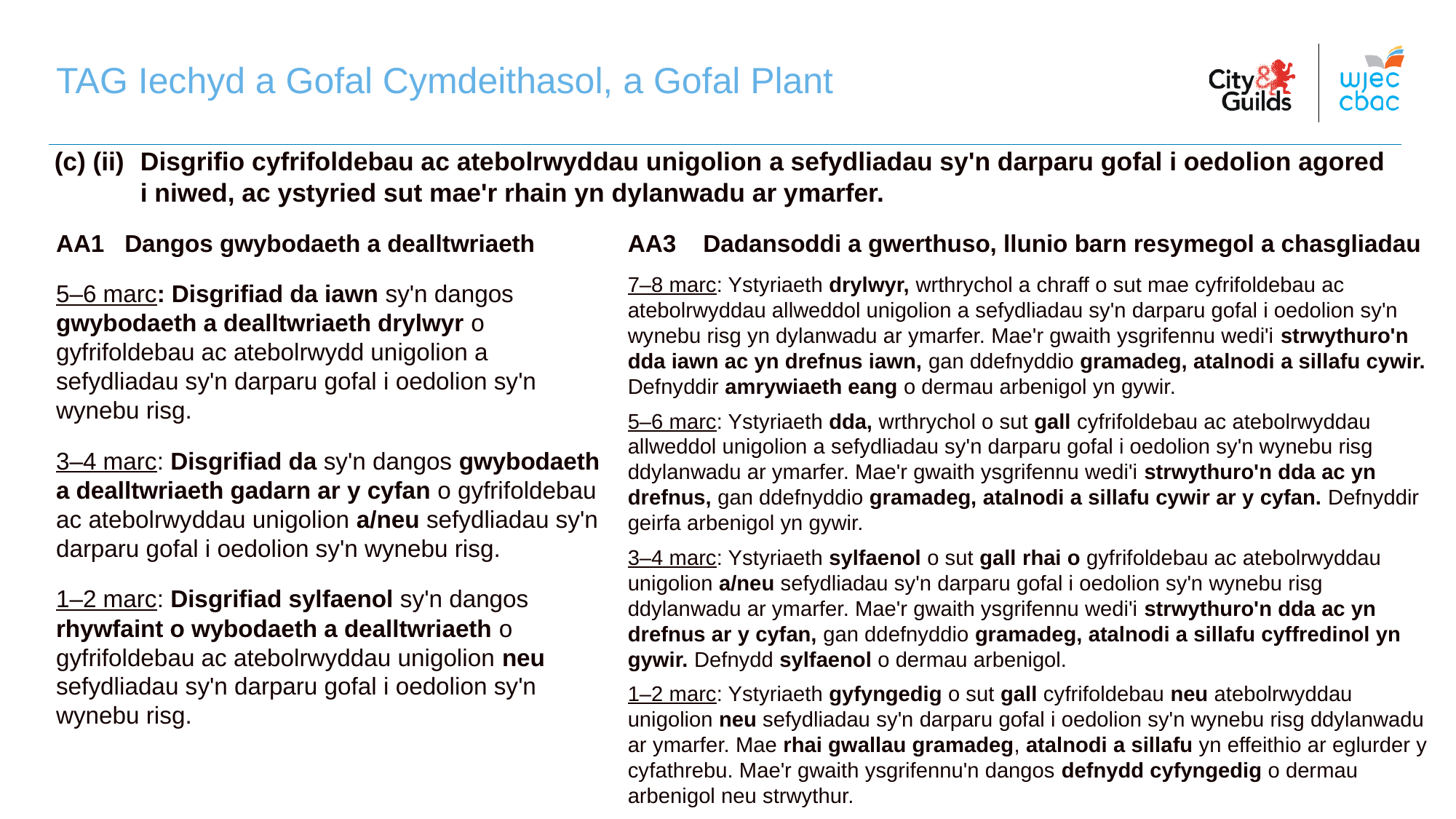

TAG Iechyd a Gofal Cymdeithasol, a Gofal Plant
(c) (ii)	Disgrifio cyfrifoldebau ac atebolrwyddau unigolion a sefydliadau sy'n darparu gofal i oedolion agored i niwed, ac ystyried sut mae'r rhain yn dylanwadu ar ymarfer.
AA1   Dangos gwybodaeth a dealltwriaeth

5–6 marc: Disgrifiad da iawn sy'n dangos gwybodaeth a dealltwriaeth drylwyr o gyfrifoldebau ac atebolrwydd unigolion a sefydliadau sy'n darparu gofal i oedolion sy'n wynebu risg.

3–4 marc: Disgrifiad da sy'n dangos gwybodaeth a dealltwriaeth gadarn ar y cyfan o gyfrifoldebau ac atebolrwyddau unigolion a/neu sefydliadau sy'n darparu gofal i oedolion sy'n wynebu risg.

1–2 marc: Disgrifiad sylfaenol sy'n dangos rhywfaint o wybodaeth a dealltwriaeth o gyfrifoldebau ac atebolrwyddau unigolion neu sefydliadau sy'n darparu gofal i oedolion sy'n wynebu risg.
AA3	Dadansoddi a gwerthuso, llunio barn resymegol a chasgliadau

7–8 marc: Ystyriaeth drylwyr, wrthrychol a chraff o sut mae cyfrifoldebau ac atebolrwyddau allweddol unigolion a sefydliadau sy'n darparu gofal i oedolion sy'n wynebu risg yn dylanwadu ar ymarfer. Mae'r gwaith ysgrifennu wedi'i strwythuro'n dda iawn ac yn drefnus iawn, gan ddefnyddio gramadeg, atalnodi a sillafu cywir. Defnyddir amrywiaeth eang o dermau arbenigol yn gywir.
5–6 marc: Ystyriaeth dda, wrthrychol o sut gall cyfrifoldebau ac atebolrwyddau allweddol unigolion a sefydliadau sy'n darparu gofal i oedolion sy'n wynebu risg ddylanwadu ar ymarfer. Mae'r gwaith ysgrifennu wedi'i strwythuro'n dda ac yn drefnus, gan ddefnyddio gramadeg, atalnodi a sillafu cywir ar y cyfan. Defnyddir geirfa arbenigol yn gywir.
3–4 marc: Ystyriaeth sylfaenol o sut gall rhai o gyfrifoldebau ac atebolrwyddau unigolion a/neu sefydliadau sy'n darparu gofal i oedolion sy'n wynebu risg ddylanwadu ar ymarfer. Mae'r gwaith ysgrifennu wedi'i strwythuro'n dda ac yn drefnus ar y cyfan, gan ddefnyddio gramadeg, atalnodi a sillafu cyffredinol yn gywir. Defnydd sylfaenol o dermau arbenigol.
1–2 marc: Ystyriaeth gyfyngedig o sut gall cyfrifoldebau neu atebolrwyddau unigolion neu sefydliadau sy'n darparu gofal i oedolion sy'n wynebu risg ddylanwadu ar ymarfer. Mae rhai gwallau gramadeg, atalnodi a sillafu yn effeithio ar eglurder y cyfathrebu. Mae'r gwaith ysgrifennu'n dangos defnydd cyfyngedig o dermau arbenigol neu strwythur.